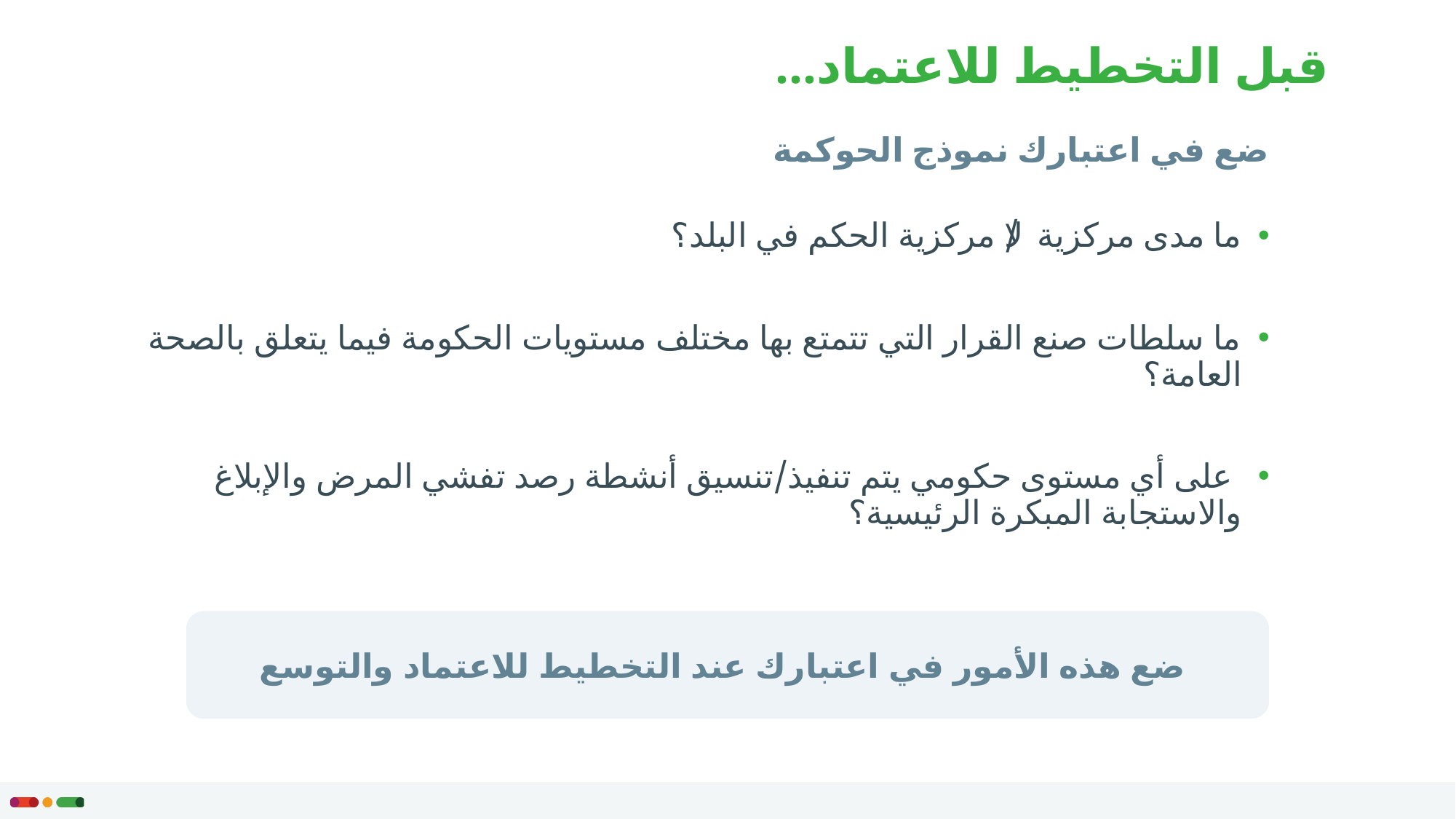

# قبل التخطيط للاعتماد…
ضع في اعتبارك نموذج الحوكمة

ما مدى مركزية/لا مركزية الحكم في البلد؟

ما سلطات صنع القرار التي تتمتع بها مختلف مستويات الحكومة فيما يتعلق بالصحة العامة؟

 على أي مستوى حكومي يتم تنفيذ/تنسيق أنشطة رصد تفشي المرض والإبلاغ والاستجابة المبكرة الرئيسية؟

 ضع هذه الأمور في اعتبارك عند التخطيط للاعتماد والتوسع